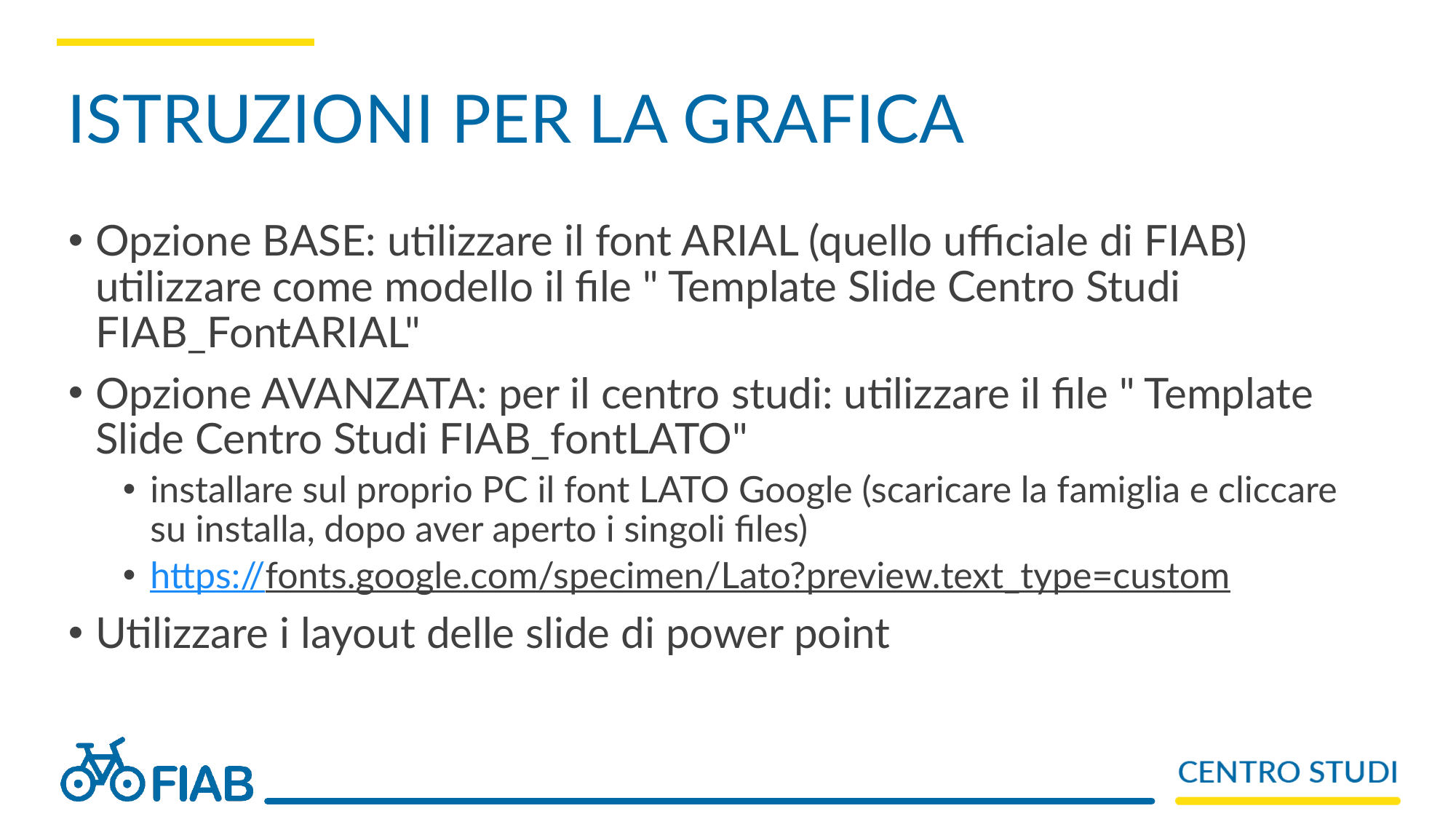

# ISTRUZIONI PER LA GRAFICA
Opzione BASE: utilizzare il font ARIAL (quello ufficiale di FIAB) utilizzare come modello il file " Template Slide Centro Studi FIAB_FontARIAL"
Opzione AVANZATA: per il centro studi: utilizzare il file " Template Slide Centro Studi FIAB_fontLATO"
installare sul proprio PC il font LATO Google (scaricare la famiglia e cliccare su installa, dopo aver aperto i singoli files)
https://fonts.google.com/specimen/Lato?preview.text_type=custom
Utilizzare i layout delle slide di power point